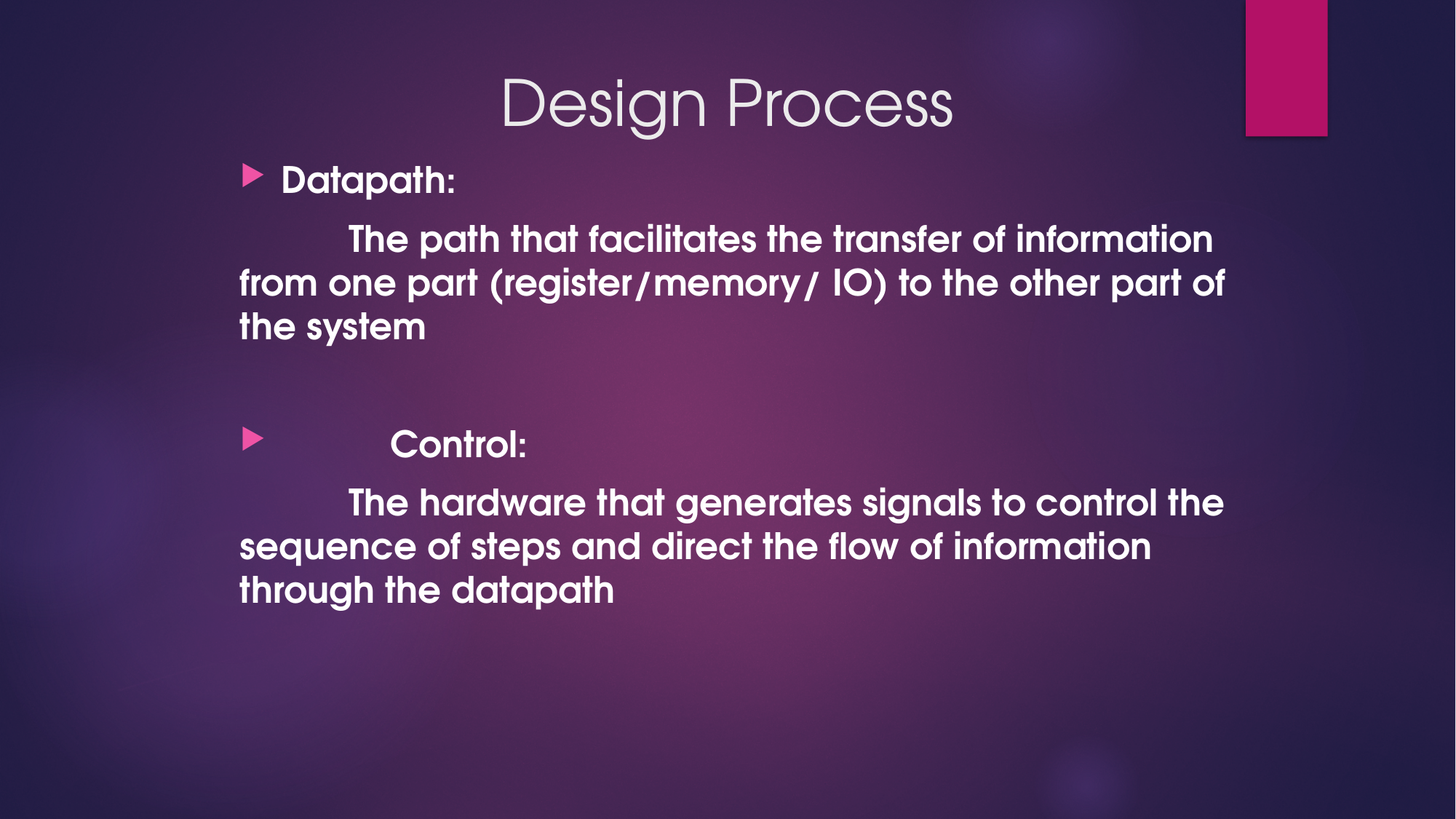

Design Process
Datapath:
	The path that facilitates the transfer of information from one part (register/memory/ IO) to the other part of the system

	Control:
	The hardware that generates signals to control the sequence of steps and direct the flow of information through the datapath